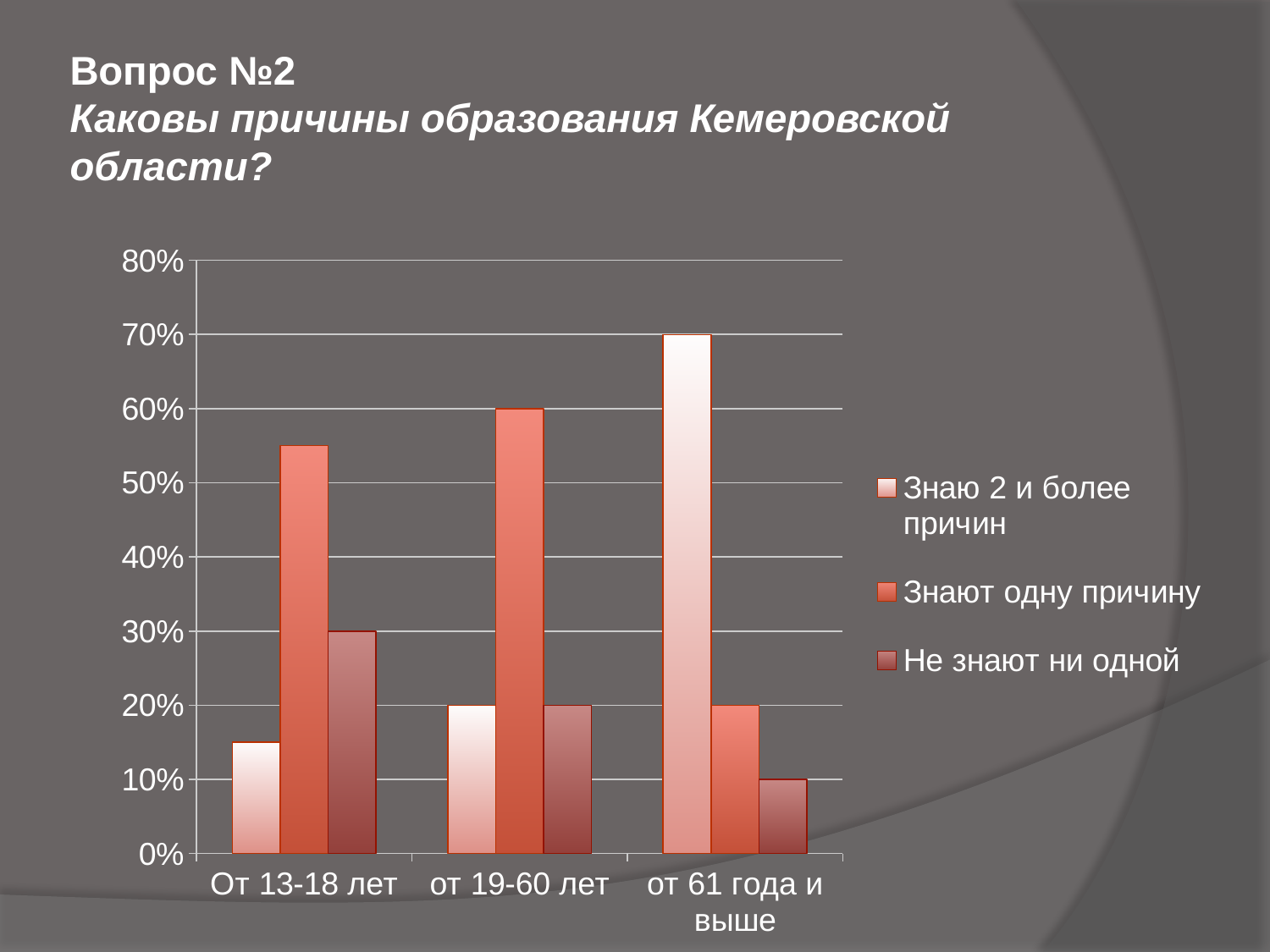

# Вопрос №2 Каковы причины образования Кемеровской области?

### Chart

| Category | Знаю 2 и более причин | Знают одну причину | Не знают ни одной |
|---|---|---|---|
| От 13-18 лет | 0.15 | 0.55 | 0.3 |
| от 19-60 лет | 0.2 | 0.6 | 0.2 |
| от 61 года и выше | 0.7 | 0.2 | 0.1 |